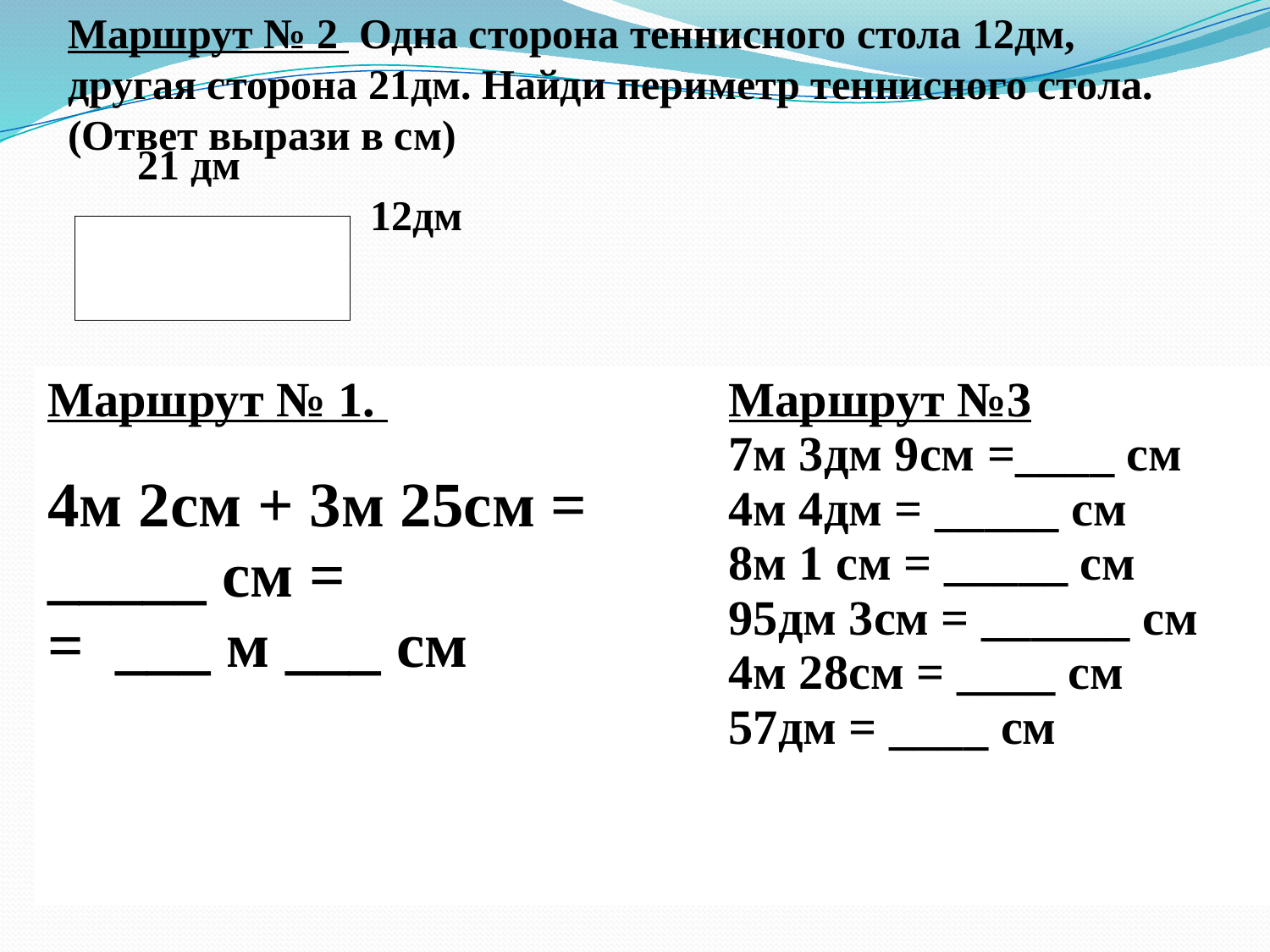

Маршрут № 2  Одна сторона теннисного стола 12дм, другая сторона 21дм. Найди периметр теннисного стола. (Ответ вырази в см)

21 дм
                      12дм

| Маршрут № 1. 4м 2см + 3м 25см = \_\_\_\_\_ см = = \_\_\_ м \_\_\_ см | Маршрут №3 7м 3дм 9см =\_\_\_\_ см 4м 4дм = \_\_\_\_\_ см 8м 1 см = \_\_\_\_\_ см 95дм 3см = \_\_\_\_\_\_ см 4м 28см = \_\_\_\_ см 57дм = \_\_\_\_ см |
| --- | --- |